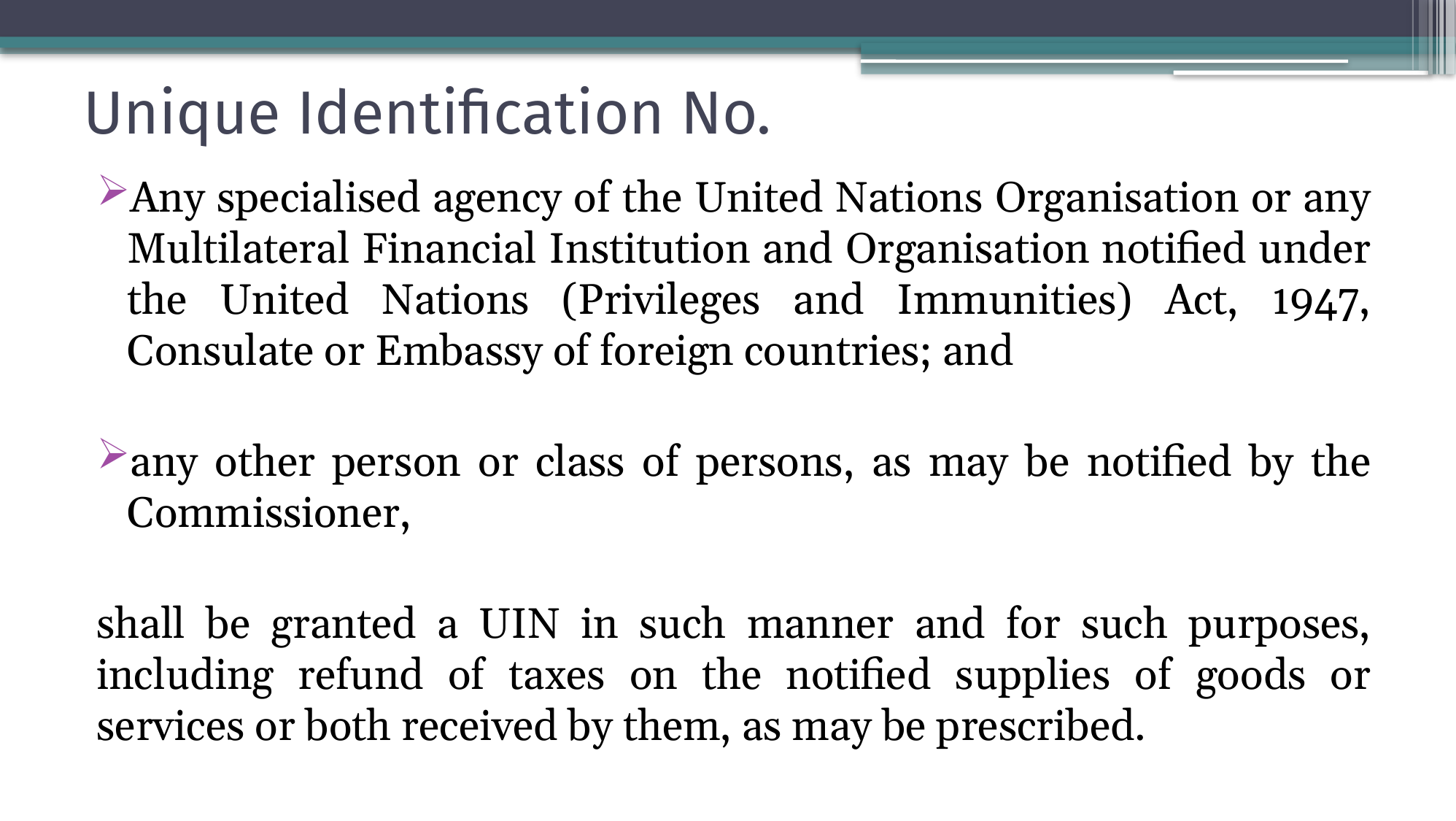

# Unique Identification No.
Any specialised agency of the United Nations Organisation or any Multilateral Financial Institution and Organisation notified under the United Nations (Privileges and Immunities) Act, 1947, Consulate or Embassy of foreign countries; and

any other person or class of persons, as may be notified by the Commissioner,

shall be granted a UIN in such manner and for such purposes, including refund of taxes on the notified supplies of goods or services or both received by them, as may be prescribed.